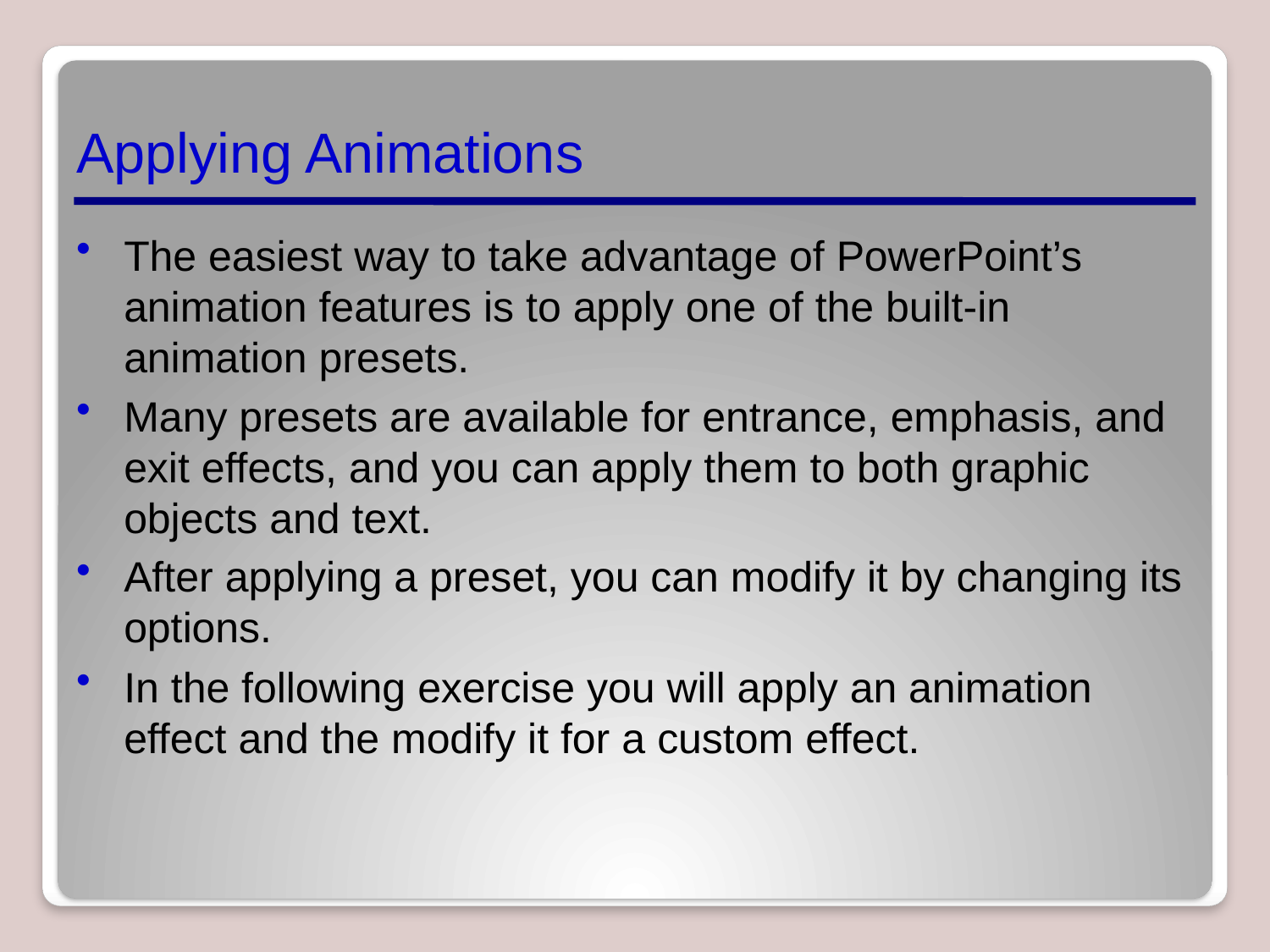

# Applying Animations
The easiest way to take advantage of PowerPoint’s animation features is to apply one of the built-in animation presets.
Many presets are available for entrance, emphasis, and exit effects, and you can apply them to both graphic objects and text.
After applying a preset, you can modify it by changing its options.
In the following exercise you will apply an animation effect and the modify it for a custom effect.